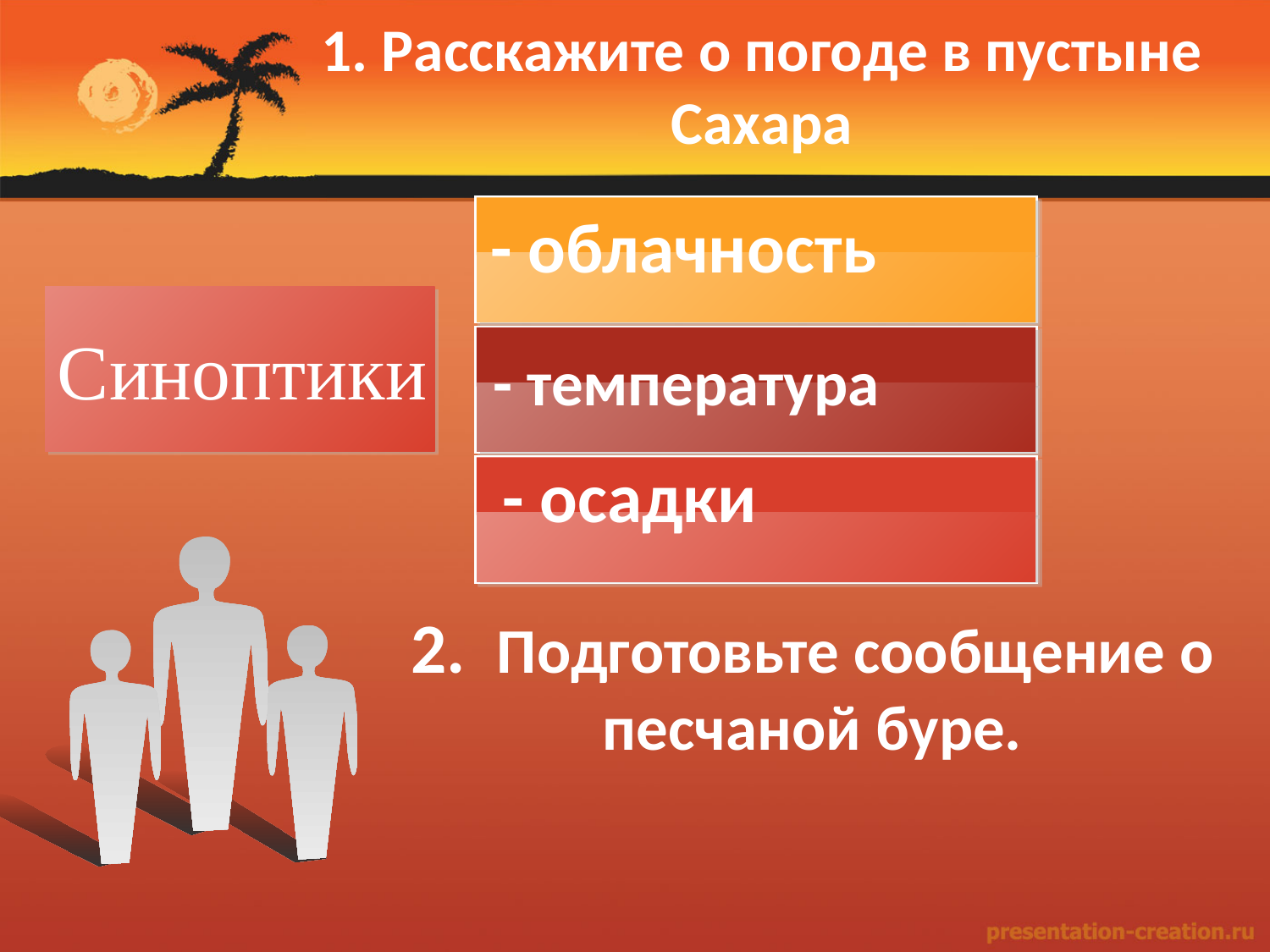

# 1. Расскажите о погоде в пустыне Сахара

- облачность
Синоптики

- температура

- осадки

2.  Подготовьте сообщение о песчаной буре.